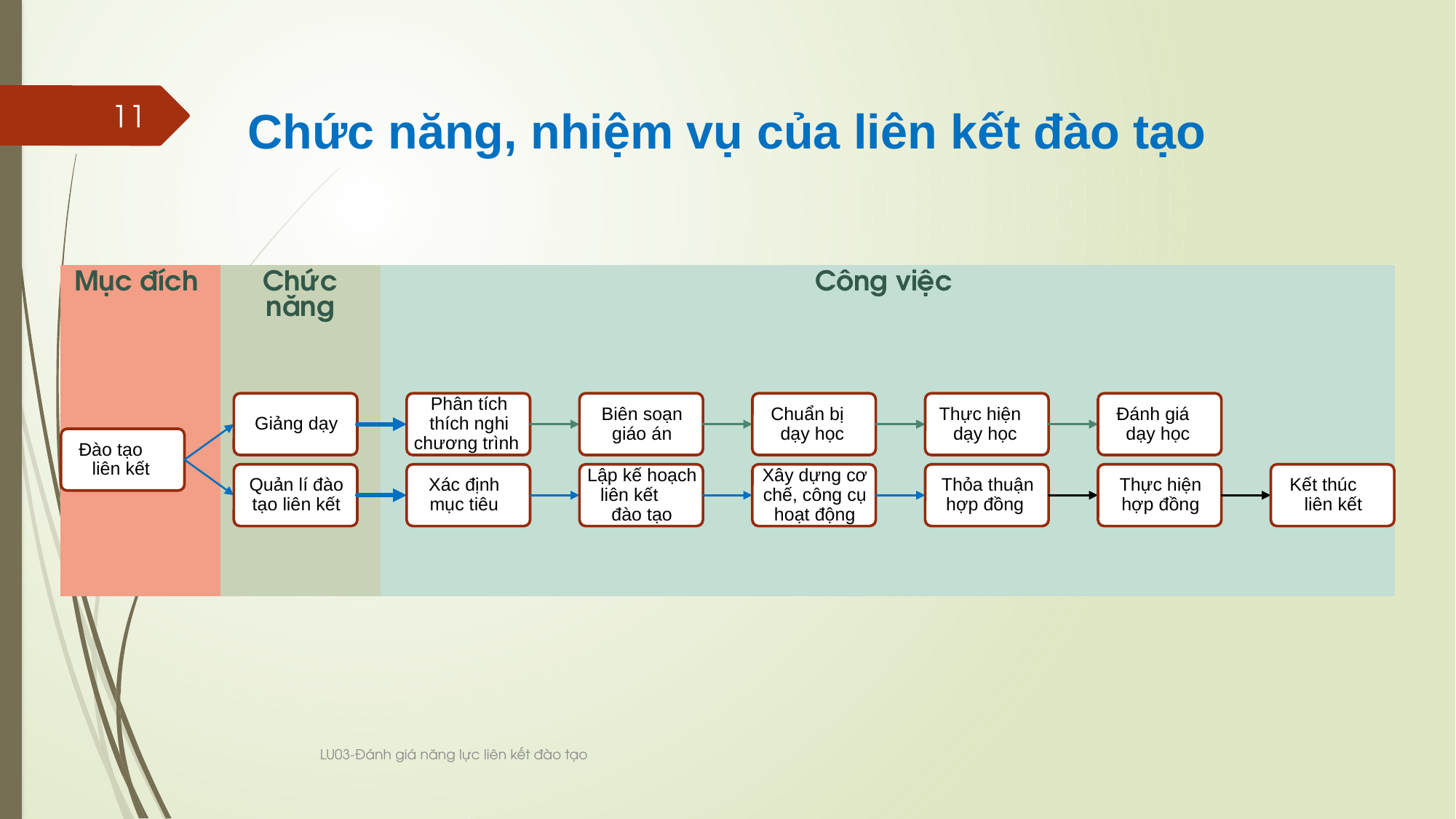

11
Chức năng, nhiệm vụ của liên kết đào tạo
| Mục đích | Chức năng | Công việc |
| --- | --- | --- |
Đào tạo      liên kết

Giảng dạy

Phân tích thích nghi chương trình

Biên soạn giáo án

Chuẩn bị    dạy học

Thực hiện    dạy học

Đánh giá    dạy học

Quản lí đào tạo liên kết

Xác định   mục tiêu

Lập kế hoạch liên kết      đào tạo

Xây dựng cơ chế, công cụ hoạt động

Thỏa thuận hợp đồng

Thực hiện hợp đồng

Kết thúc     liên kết
LU03-Đánh giá năng lực liên kết đào tạo